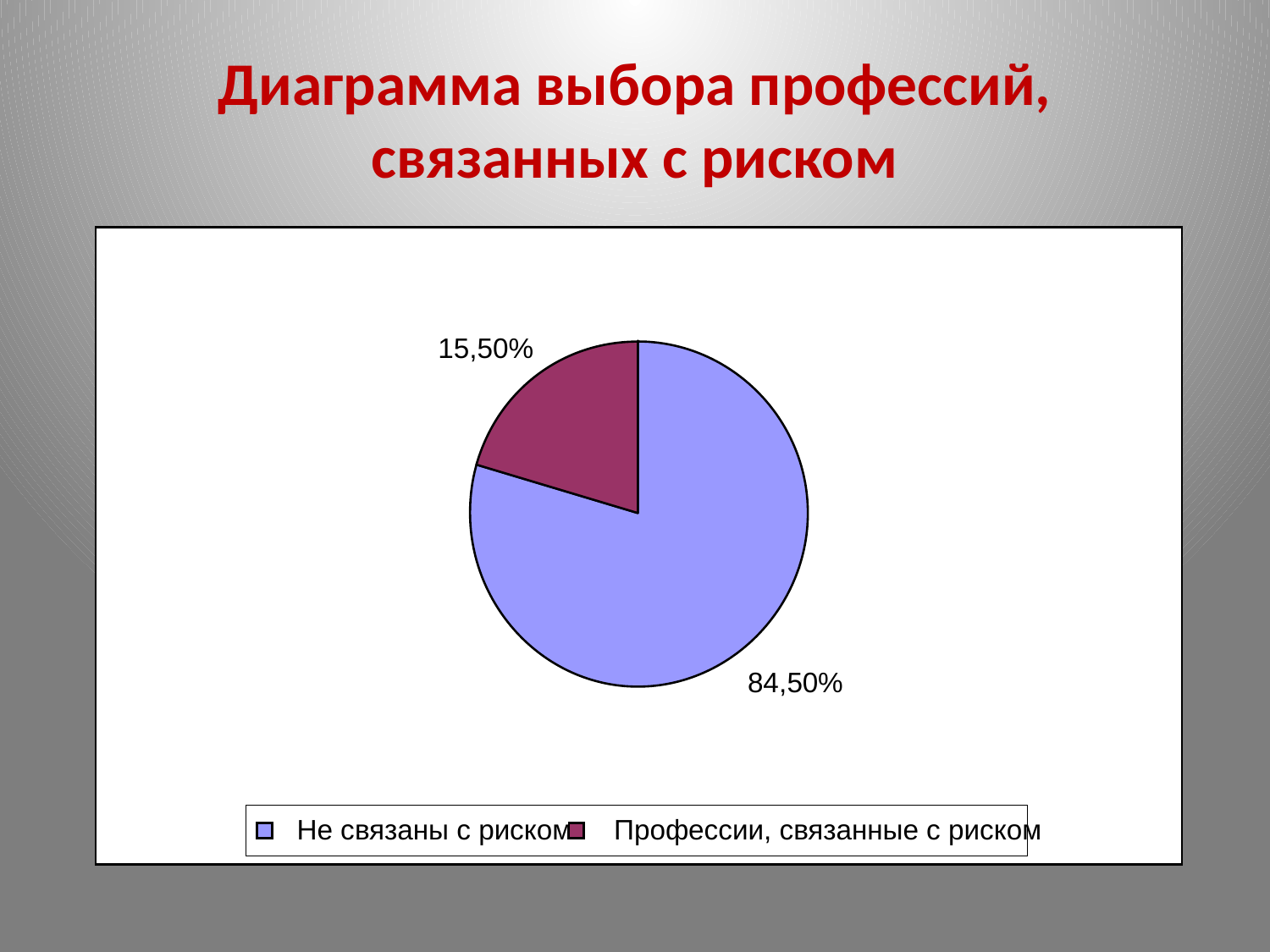

# Диаграмма выбора профессий, связанных с риском

15,50%

84,50%

Не связаны с риском
Профессии, связанные с риском